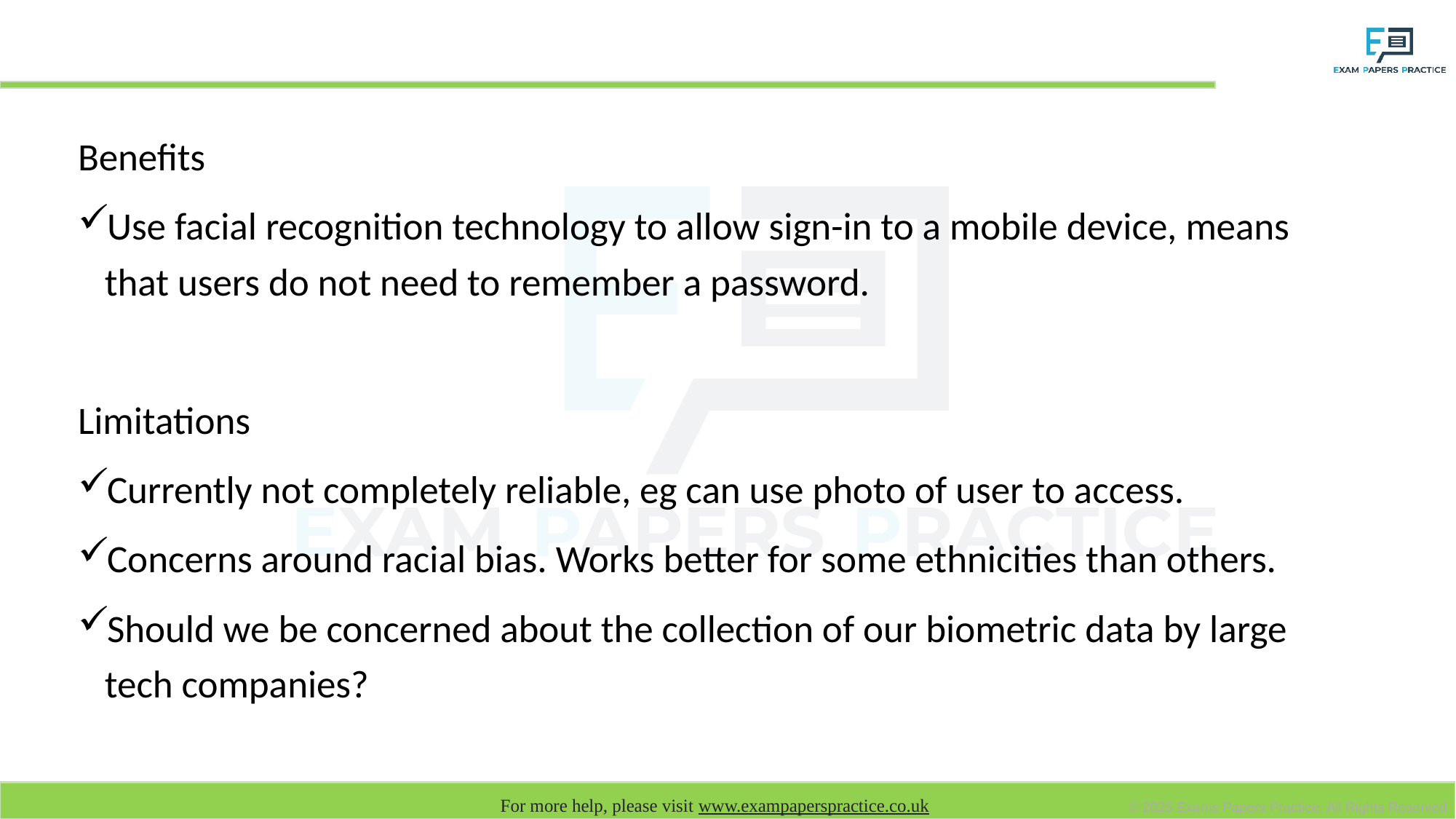

# Camera – Sign in
Benefits
Use facial recognition technology to allow sign-in to a mobile device, means that users do not need to remember a password.

Limitations
Currently not completely reliable, eg can use photo of user to access.
Concerns around racial bias. Works better for some ethnicities than others.
Should we be concerned about the collection of our biometric data by large tech companies?